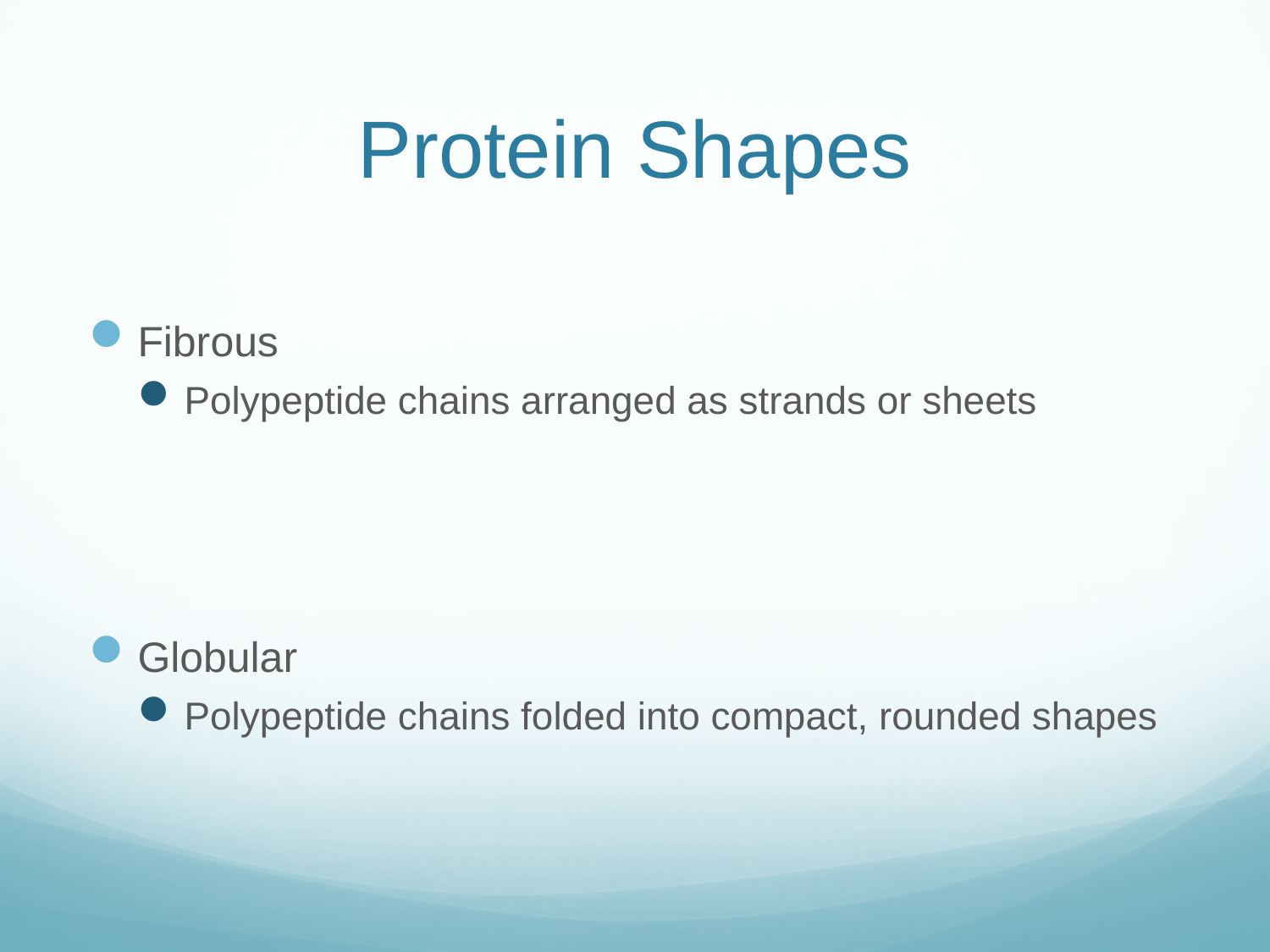

# Protein Shapes

Fibrous
Polypeptide chains arranged as strands or sheets

Globular
Polypeptide chains folded into compact, rounded shapes